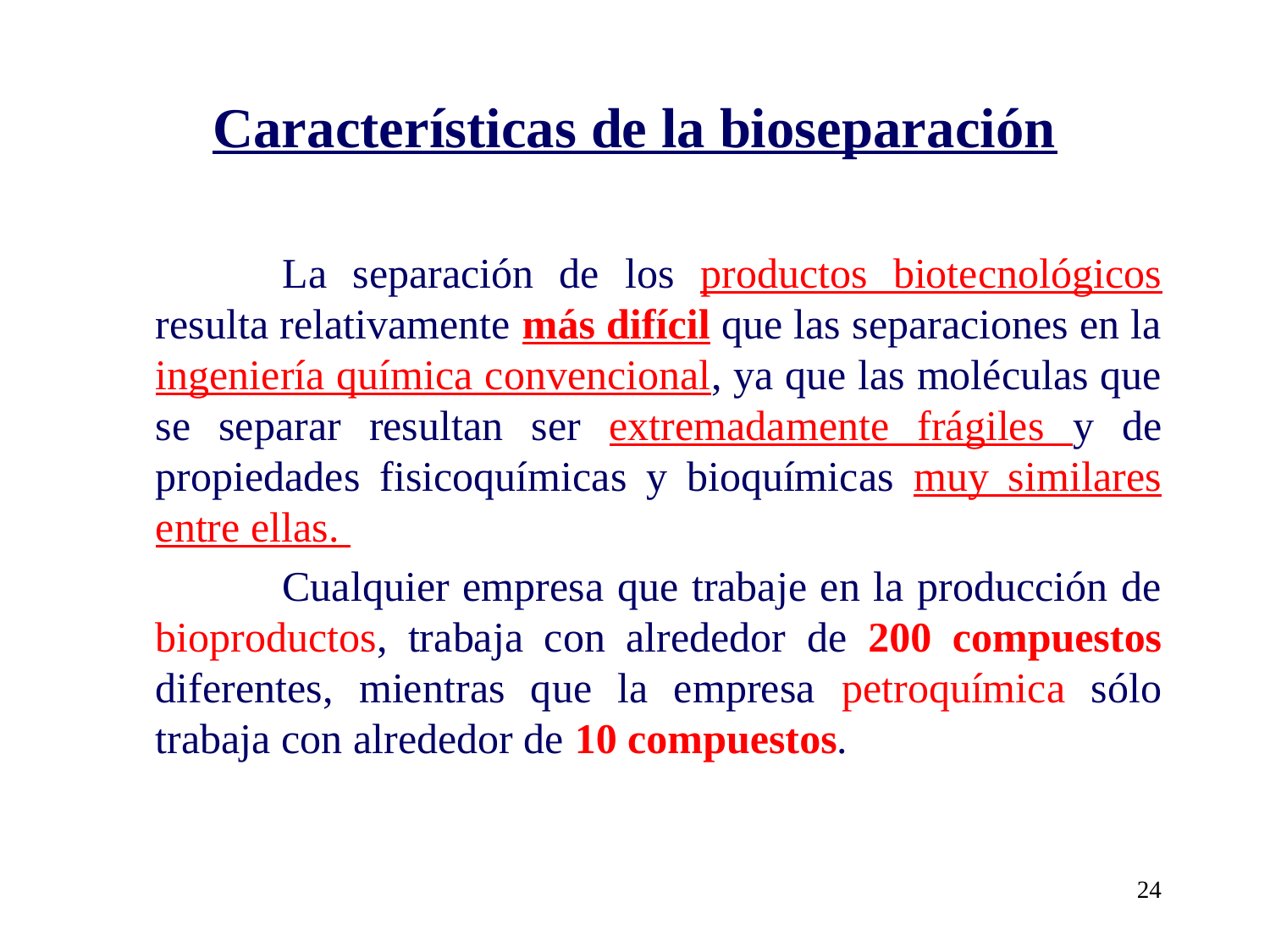

# Características de la bioseparación

		La separación de los productos biotecnológicos resulta relativamente más difícil que las separaciones en la ingeniería química convencional, ya que las moléculas que se separar resultan ser extremadamente frágiles y de propiedades fisicoquímicas y bioquímicas muy similares entre ellas.
		Cualquier empresa que trabaje en la producción de bioproductos, trabaja con alrededor de 200 compuestos diferentes, mientras que la empresa petroquímica sólo trabaja con alrededor de 10 compuestos.

24